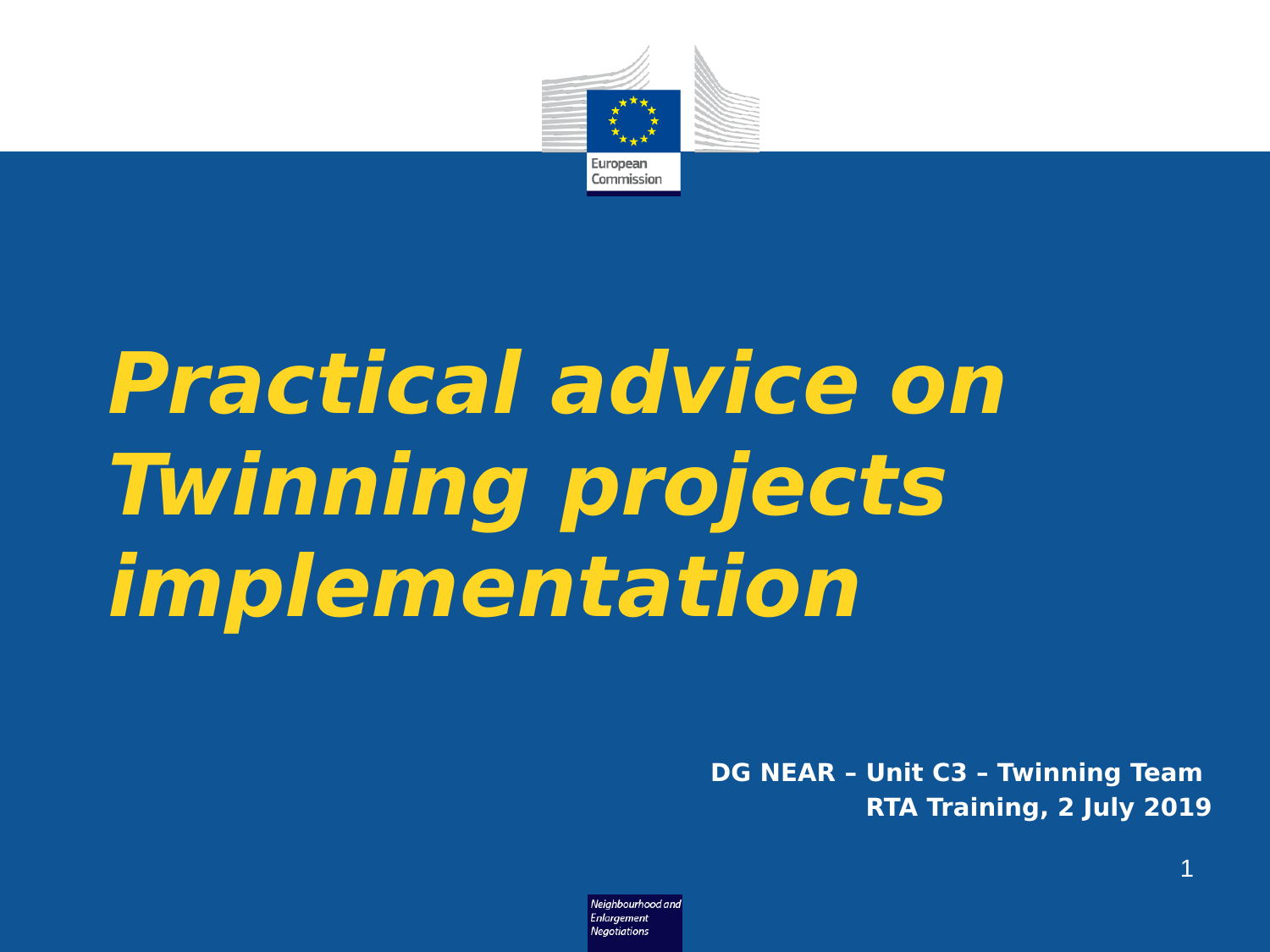

# Practical advice on Twinning projects implementation
DG NEAR – Unit C3 – Twinning Team
RTA Training, 2 July 2019
1